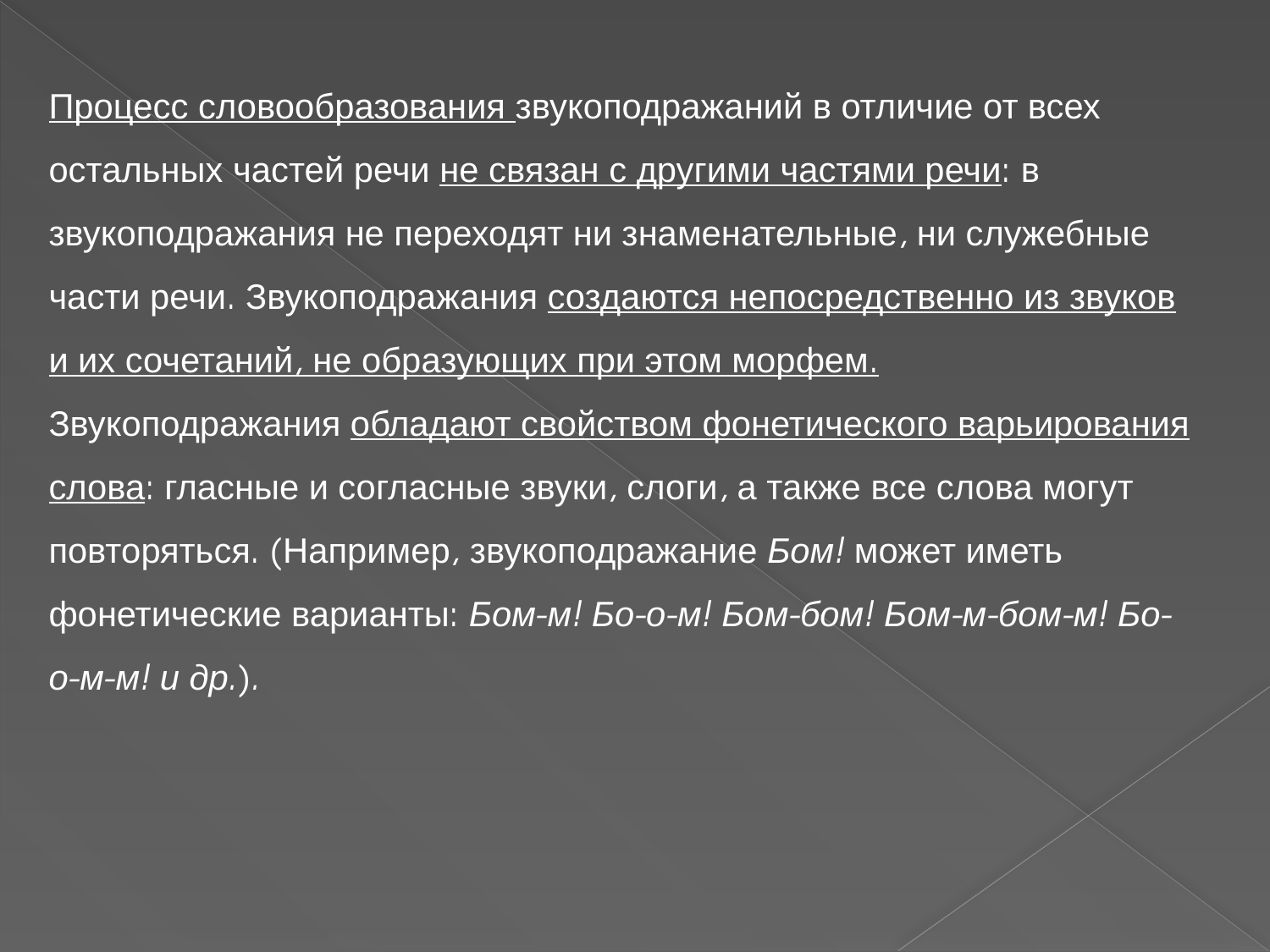

Процесс словообразования звукоподражаний в отличие от всех остальных частей речи не связан с другими частями речи: в звукоподражания не переходят ни знаменательные, ни служебные части речи. Звукоподражания создаются непосредственно из звуков и их сочетаний, не образующих при этом морфем.
Звукоподражания обладают свойством фонетического варьирования слова: гласные и согласные звуки, слоги, а также все слова могут повторяться. (Например, звукоподражание Бом! может иметь фонетические варианты: Бом-м! Бо-о-м! Бом-бом! Бом-м-бом-м! Бо-о-м-м! и др.).